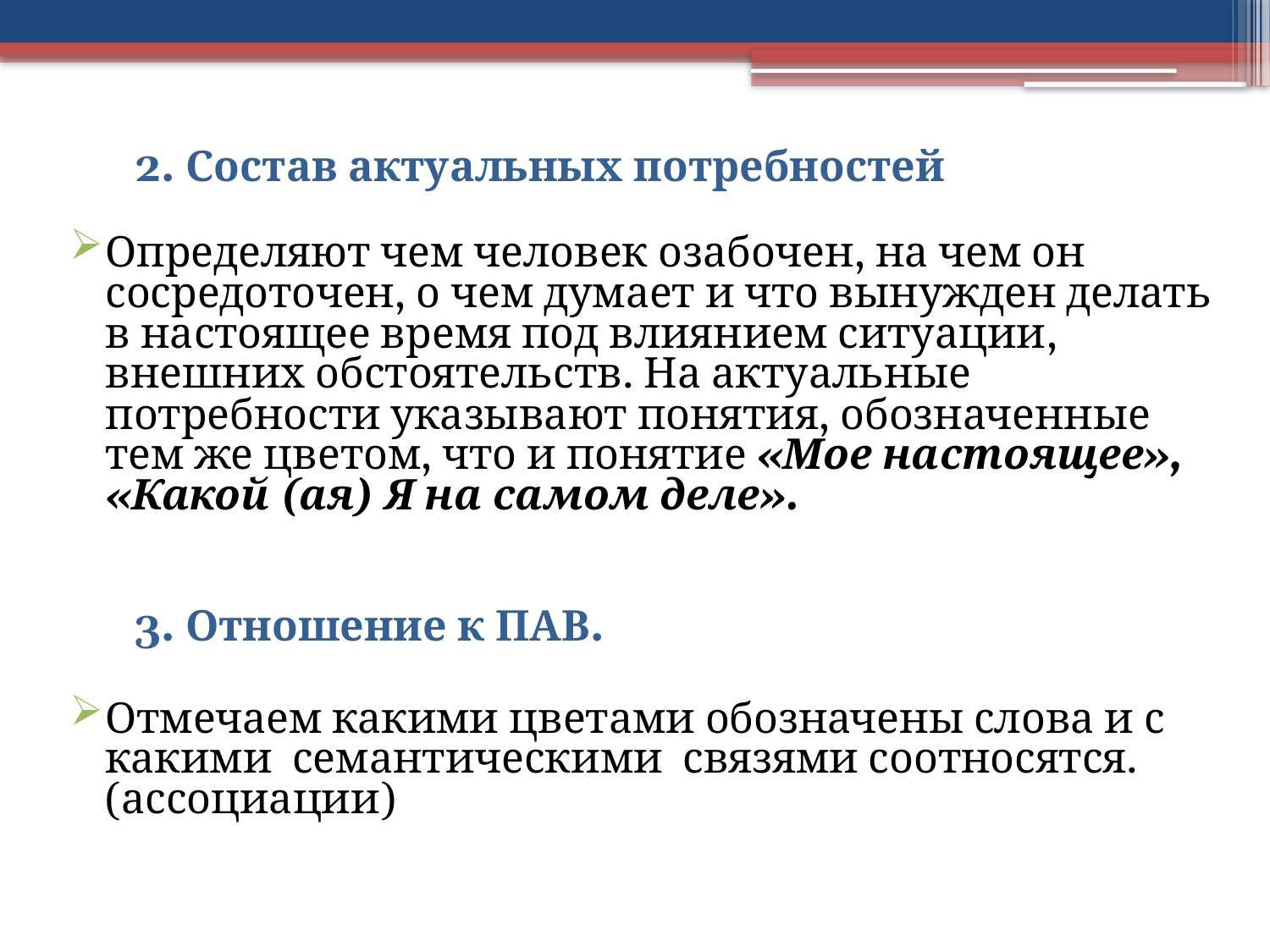

2. Состав актуальных потребностей

Определяют чем человек озабочен, на чем он сосредоточен, о чем думает и что вынужден делать в настоящее время под влиянием ситуации, внешних обстоятельств. На актуальные потребности указывают понятия, обозначенные тем же цветом, что и понятие «Мое настоящее», «Какой (ая) Я на самом деле».

      3. Отношение к ПАВ.

Отмечаем какими цветами обозначены слова и с какими  семантическими  связями соотносятся. (ассоциации)